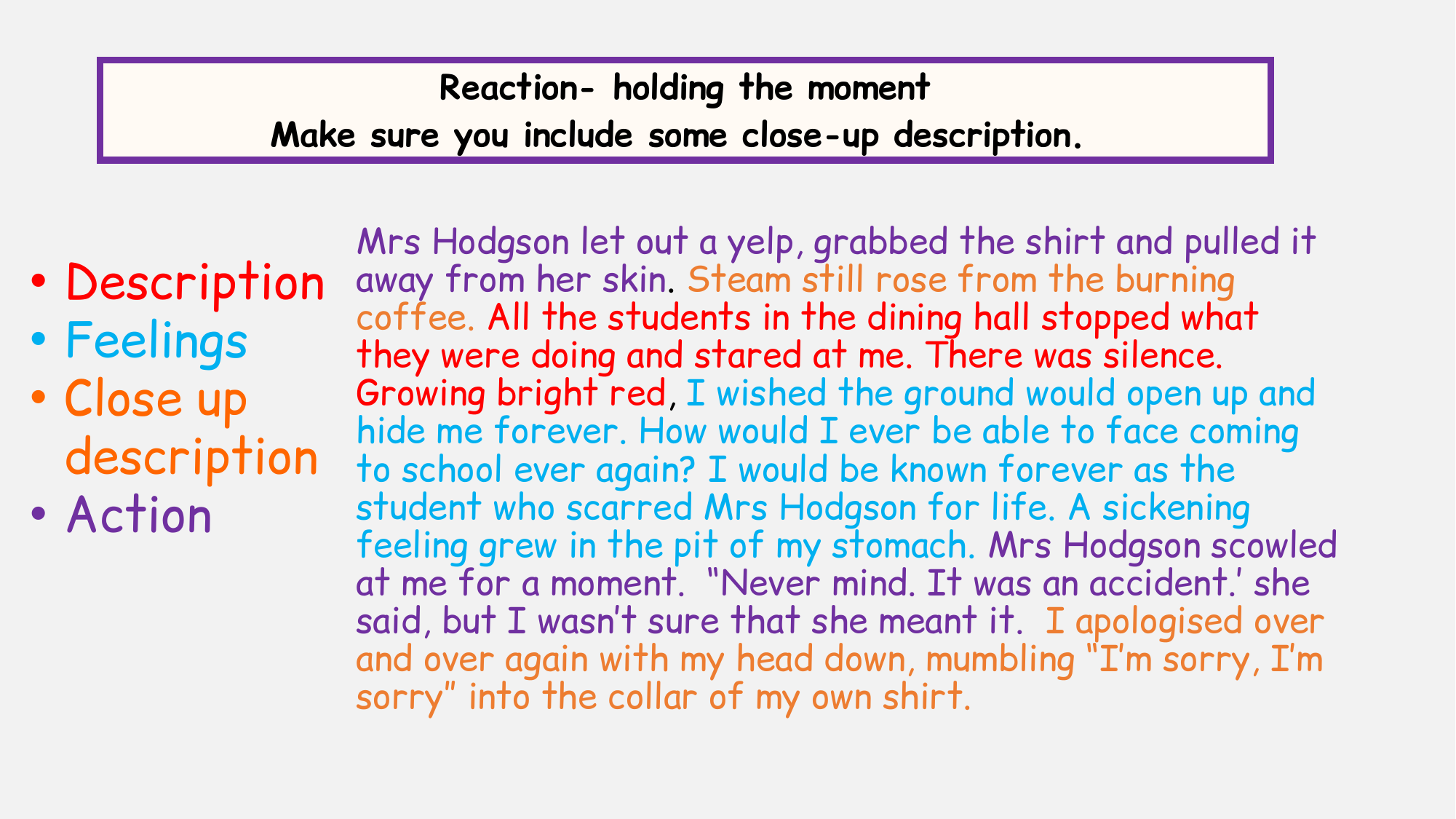

#
Reaction- holding the moment
Make sure you include some close-up description.
Mrs Hodgson let out a yelp, grabbed the shirt and pulled it away from her skin. Steam still rose from the burning coffee. All the students in the dining hall stopped what they were doing and stared at me. There was silence. Growing bright red, I wished the ground would open up and hide me forever. How would I ever be able to face coming to school ever again? I would be known forever as the student who scarred Mrs Hodgson for life. A sickening feeling grew in the pit of my stomach. Mrs Hodgson scowled at me for a moment.  “Never mind. It was an accident.’ she said, but I wasn’t sure that she meant it.  I apologised over and over again with my head down, mumbling “I’m sorry, I’m sorry” into the collar of my own shirt.
Description
Feelings
Close up description
Action